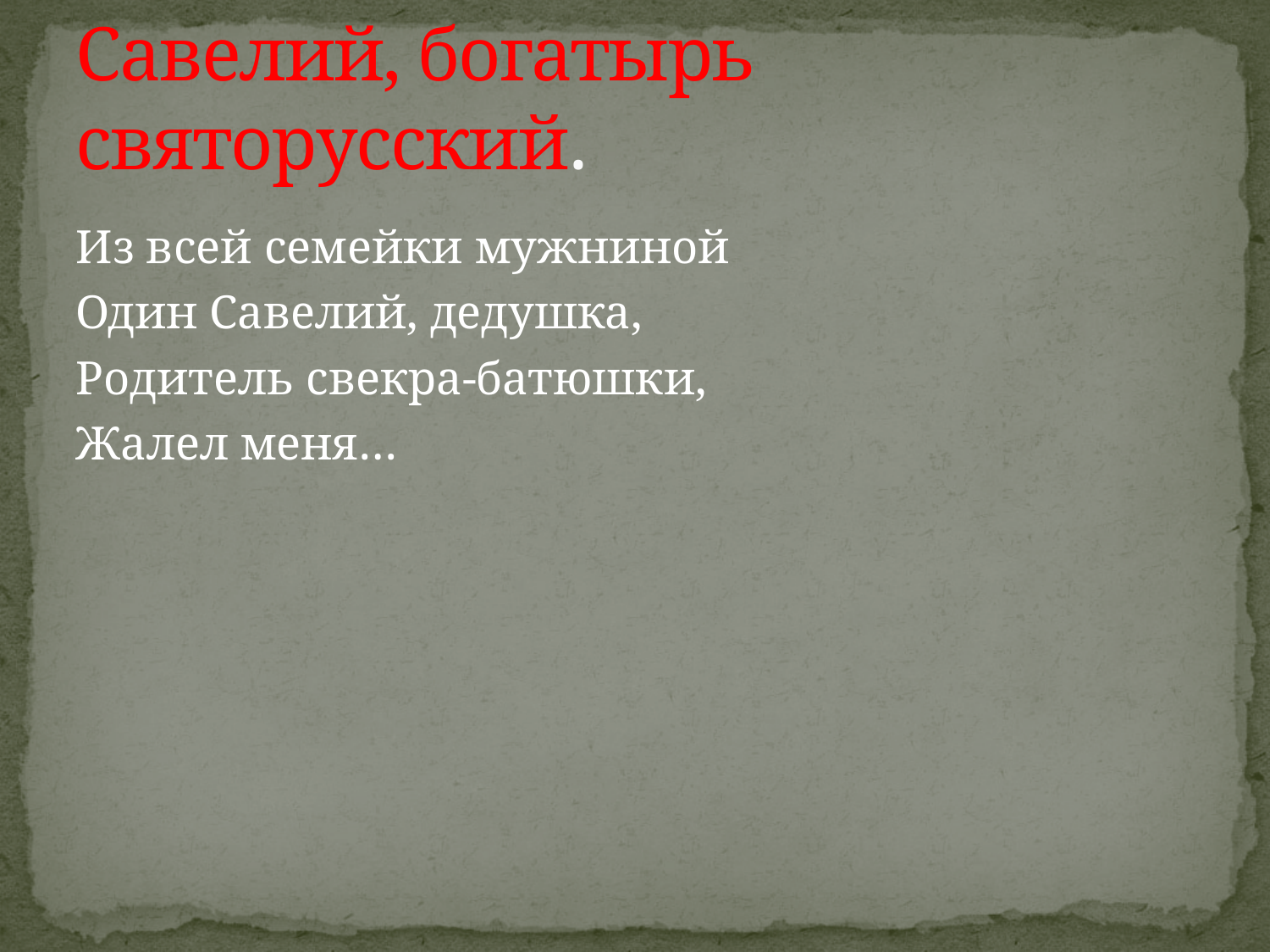

# Савелий, богатырь святорусский.
Из всей семейки мужниной
Один Савелий, дедушка,
Родитель свекра-батюшки,
Жалел меня…